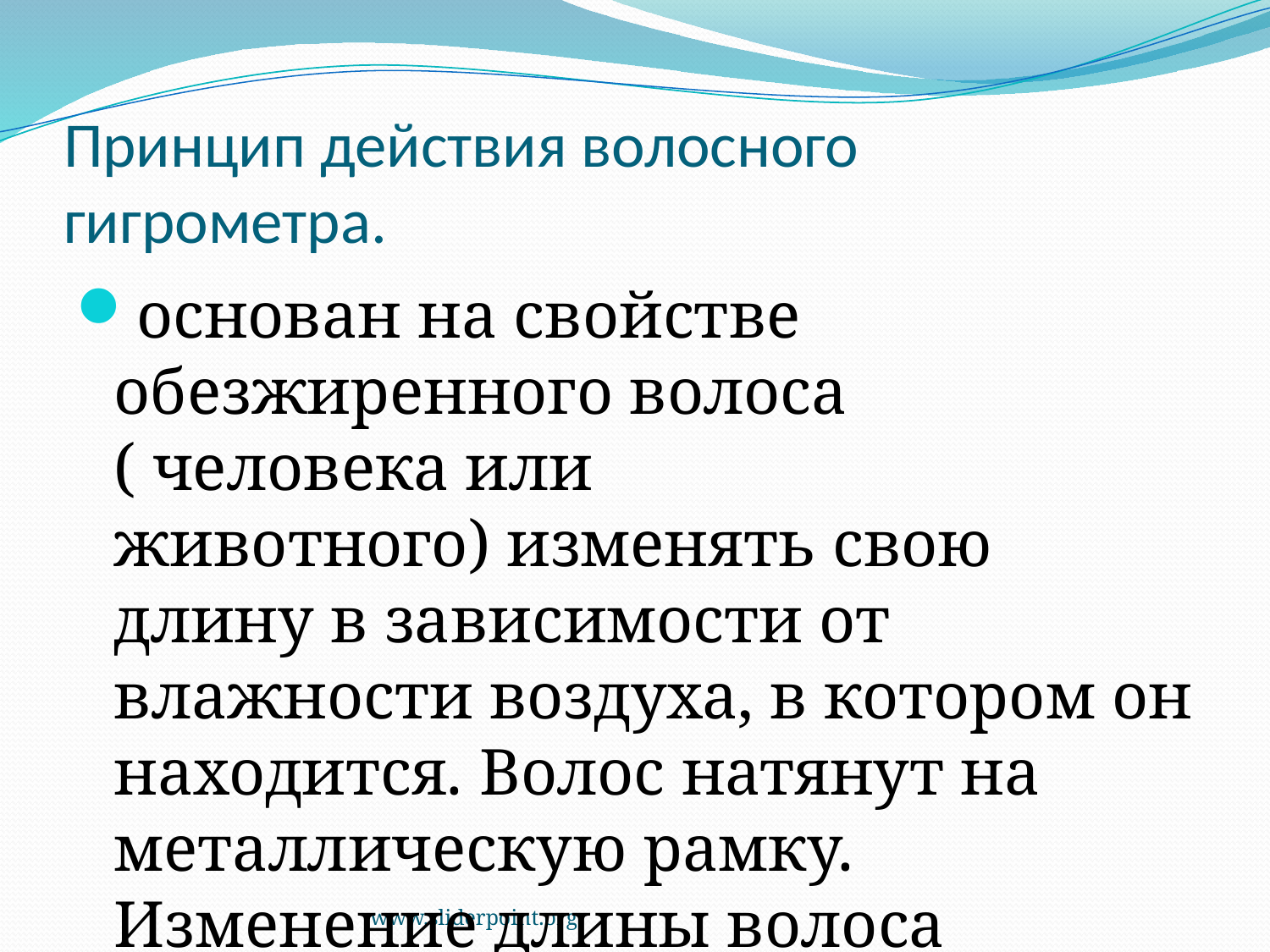

# Принцип действия волосного            гигрометра.
основан на свойстве обезжиренного волоса ( человека или животного) изменять свою длину в зависимости от влажности воздуха, в котором он находится. Волос натянут на металлическую рамку. Изменение длины волоса передаётся стрелке, перемещающейся вдоль шкалы.

www.sliderpoint.org